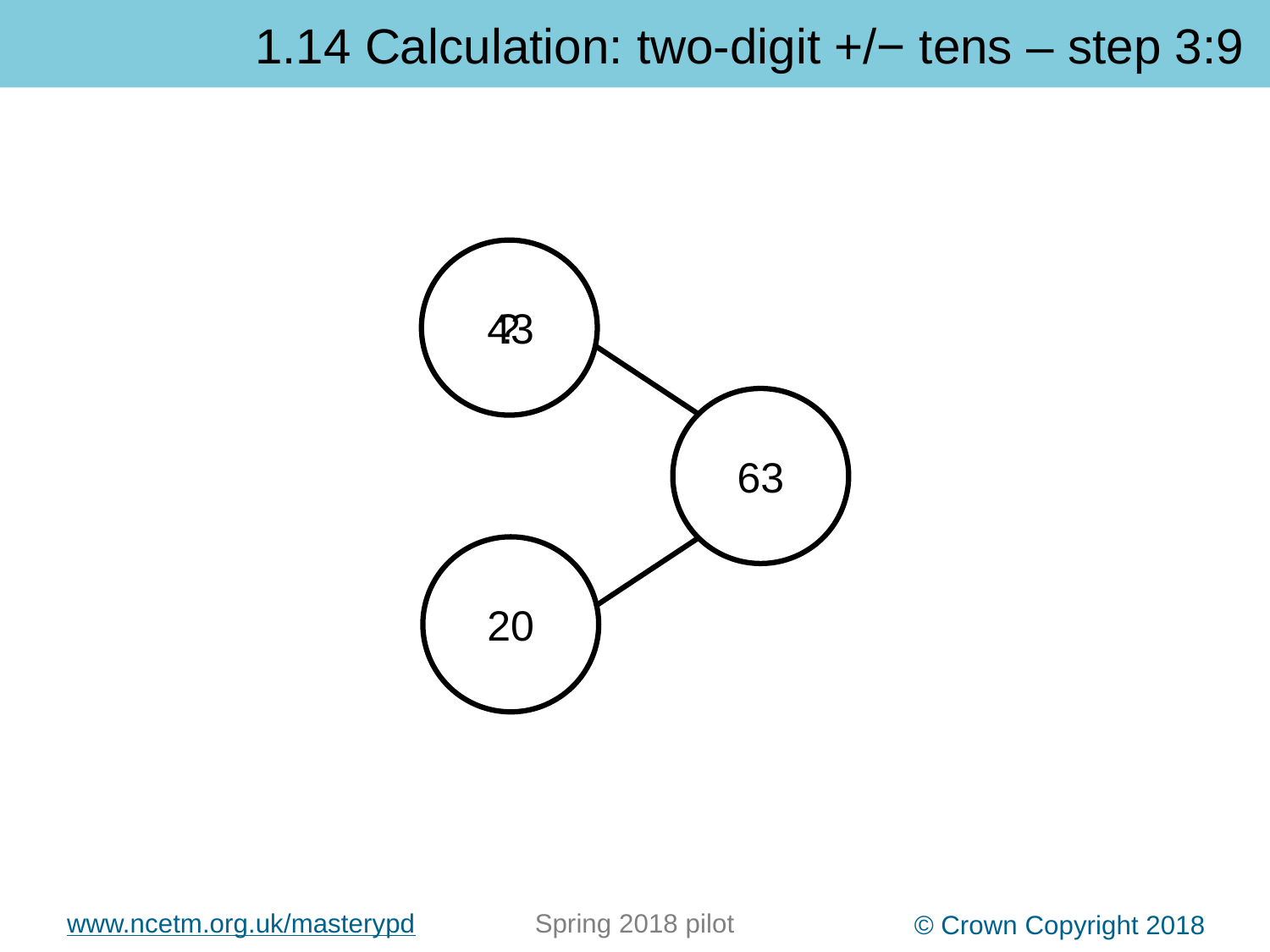

1.14 Calculation: two-digit +/− tens – step 3:9

43
?
63
20